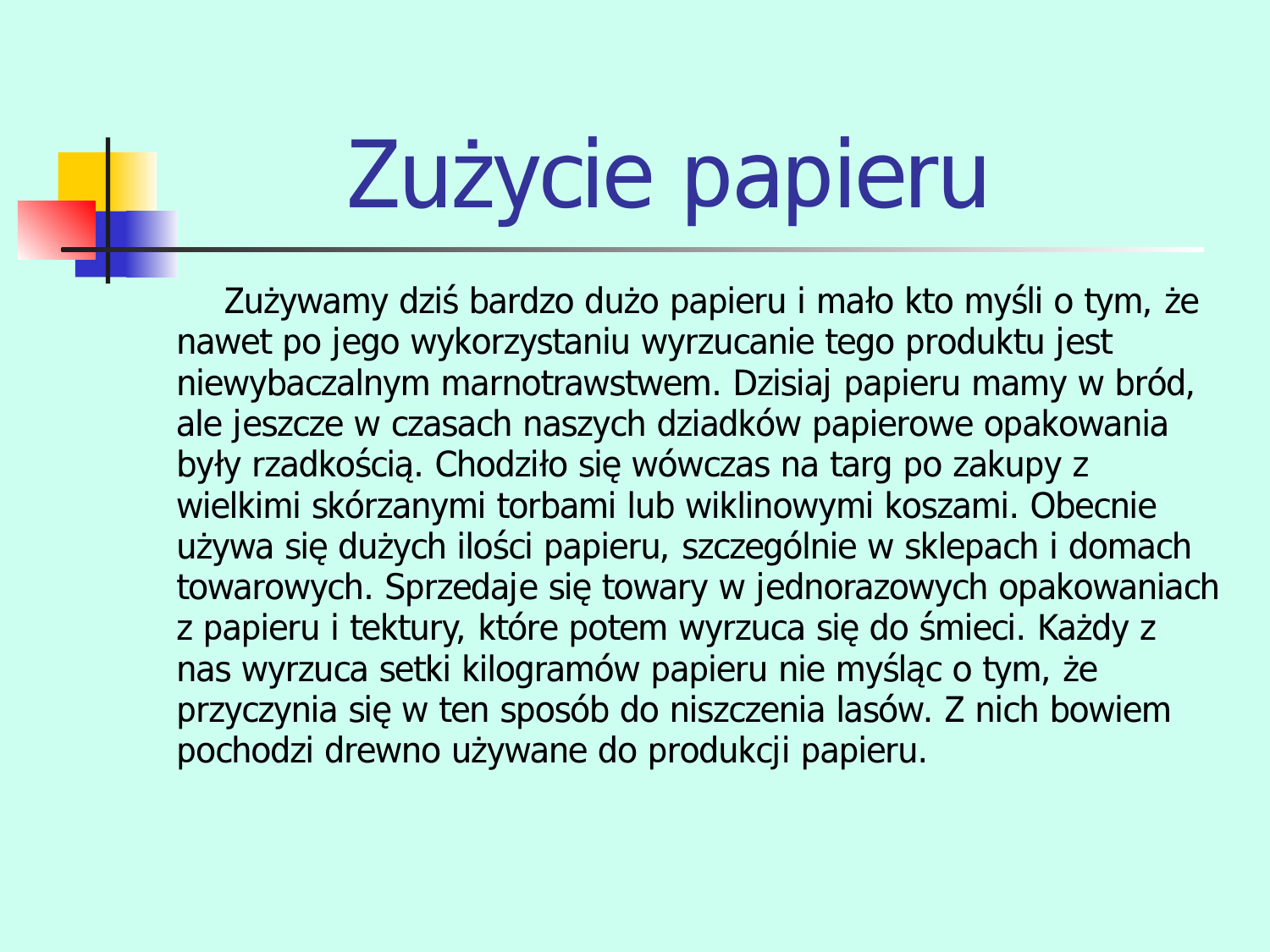

# Zużycie papieru
	Zużywamy dziś bardzo dużo papieru i mało kto myśli o tym, że
nawet po jego wykorzystaniu wyrzucanie tego produktu jest
niewybaczalnym marnotrawstwem. Dzisiaj papieru mamy w bród,
ale jeszcze w czasach naszych dziadków papierowe opakowania
były rzadkością. Chodziło się wówczas na targ po zakupy z
wielkimi skórzanymi torbami lub wiklinowymi koszami. Obecnie
używa się dużych ilości papieru, szczególnie w sklepach i domach
towarowych. Sprzedaje się towary w jednorazowych opakowaniach
z papieru i tektury, które potem wyrzuca się do śmieci. Każdy z
nas wyrzuca setki kilogramów papieru nie myśląc o tym, że
przyczynia się w ten sposób do niszczenia lasów. Z nich bowiem
pochodzi drewno używane do produkcji papieru.